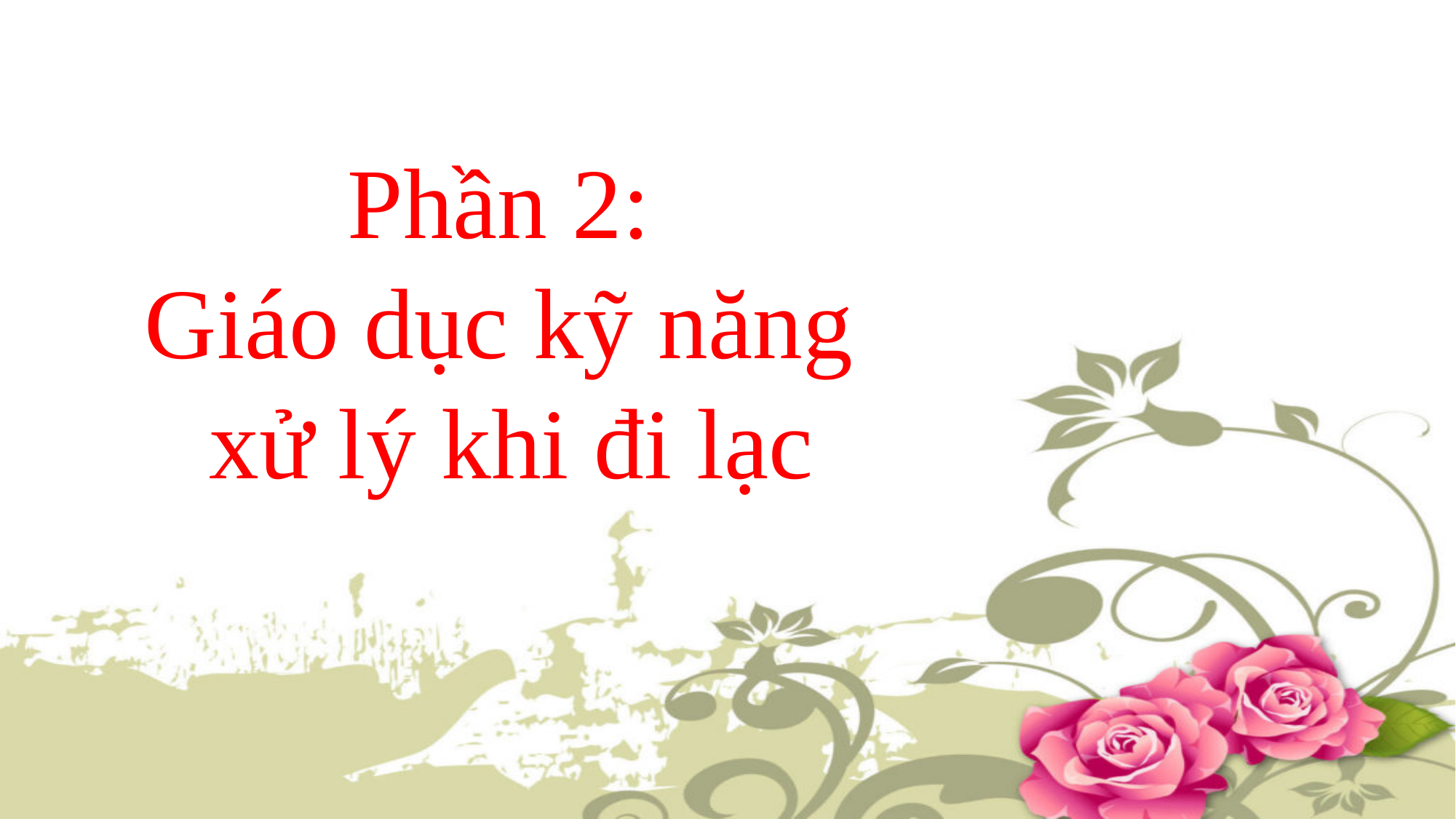

Phần 2:
Giáo dục kỹ năng
xử lý khi đi lạc